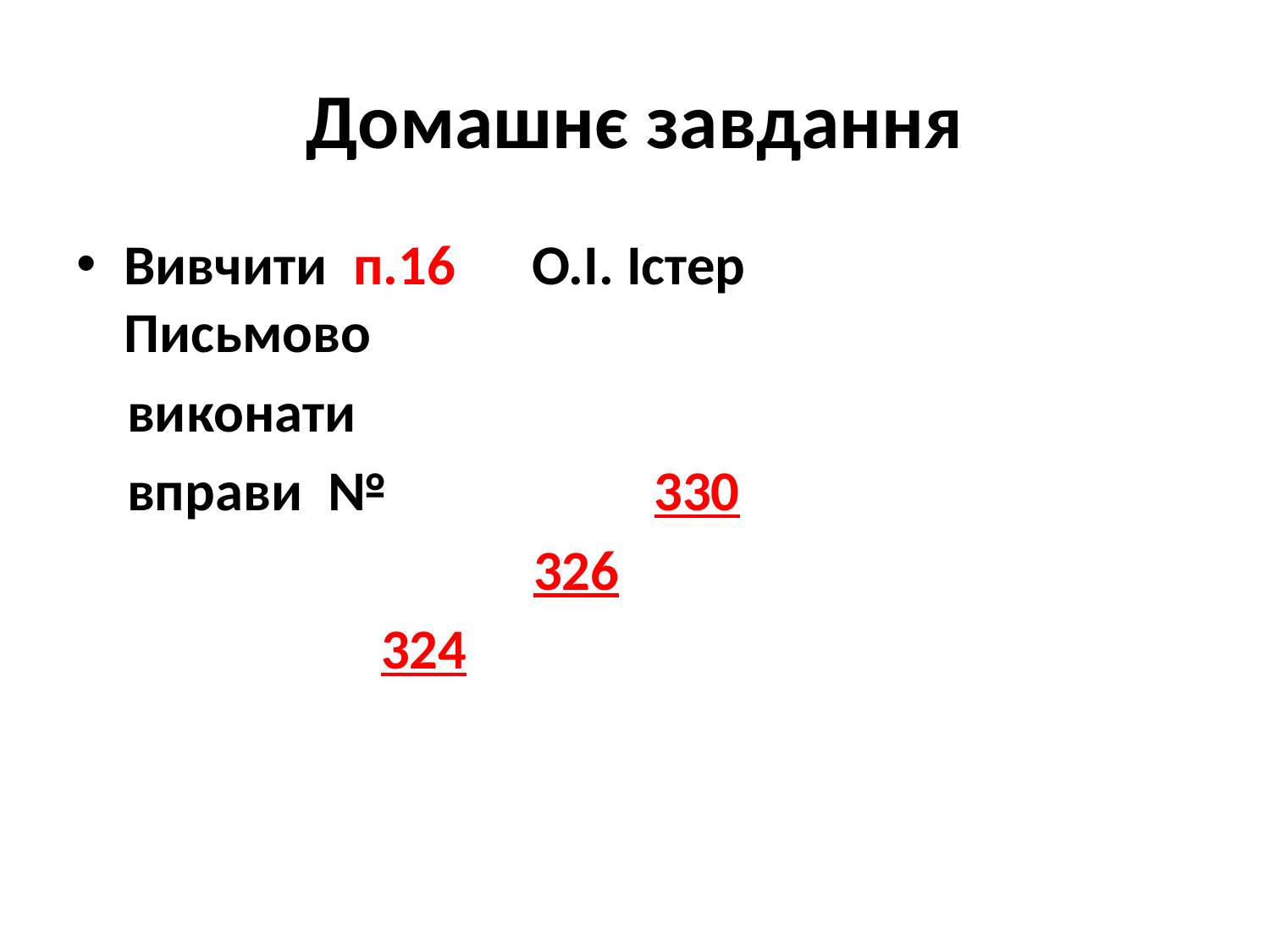

# Домашнє завдання
Вивчити  п.16      О.І. Істер
Письмово
    виконати
    вправи  №                     330
                                    326
                        324